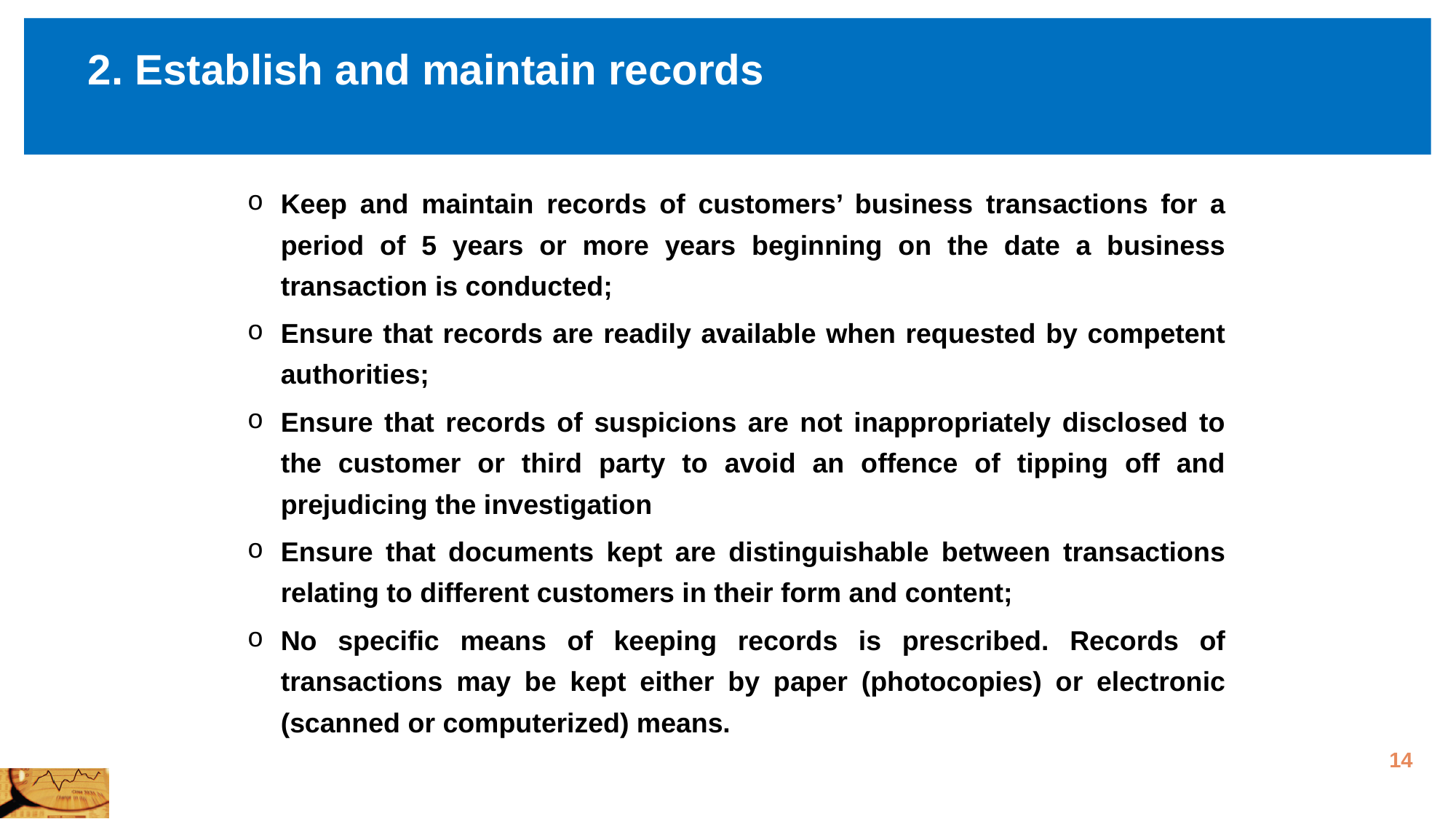

# 2. Establish and maintain records
Keep and maintain records of customers’ business transactions for a period of 5 years or more years beginning on the date a business transaction is conducted;
Ensure that records are readily available when requested by competent authorities;
Ensure that records of suspicions are not inappropriately disclosed to the customer or third party to avoid an offence of tipping off and prejudicing the investigation
Ensure that documents kept are distinguishable between transactions relating to different customers in their form and content;
No specific means of keeping records is prescribed. Records of transactions may be kept either by paper (photocopies) or electronic (scanned or computerized) means.

14